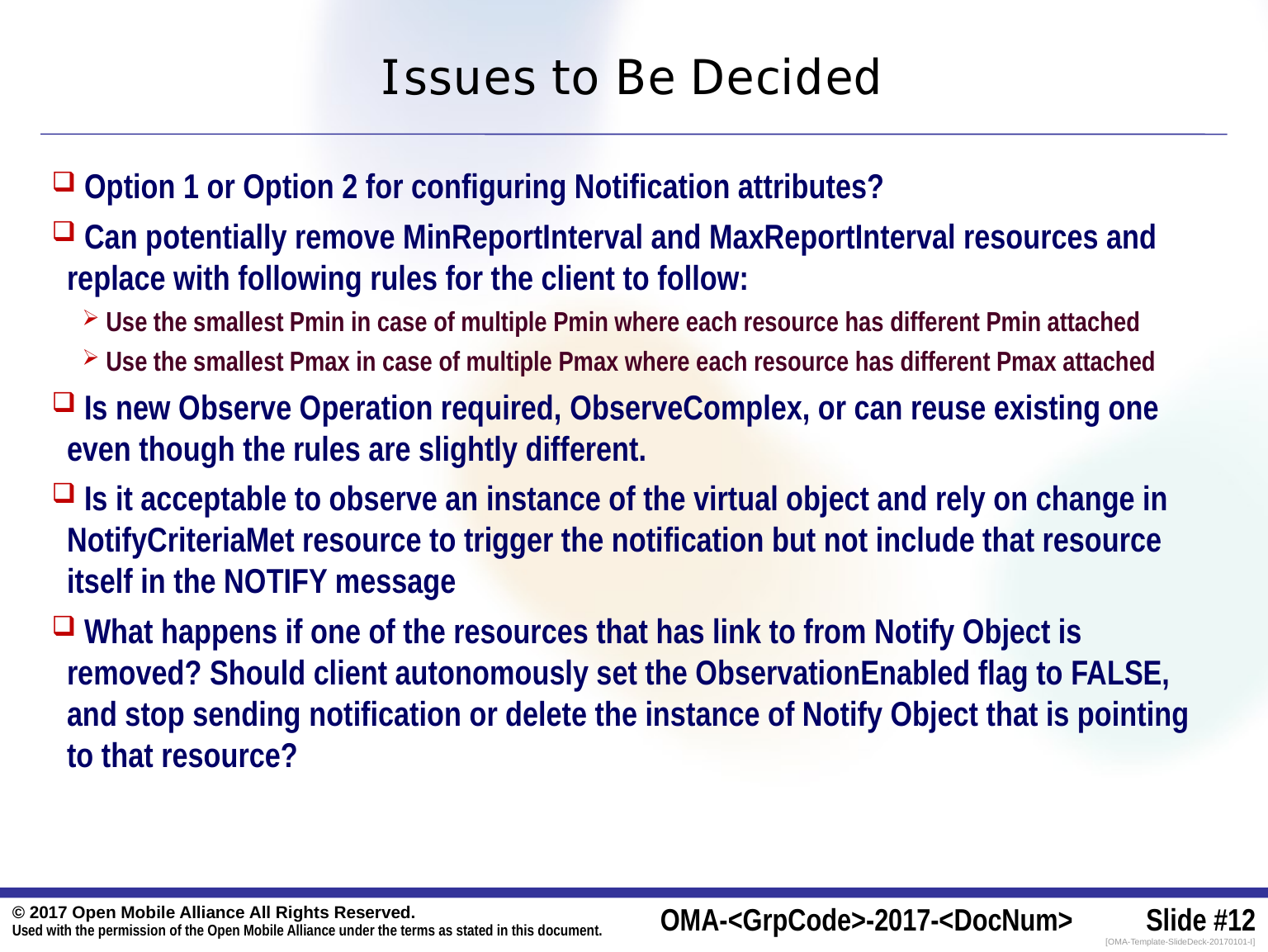

# Issues to Be Decided
 Option 1 or Option 2 for configuring Notification attributes?
 Can potentially remove MinReportInterval and MaxReportInterval resources and replace with following rules for the client to follow:
 Use the smallest Pmin in case of multiple Pmin where each resource has different Pmin attached
 Use the smallest Pmax in case of multiple Pmax where each resource has different Pmax attached
 Is new Observe Operation required, ObserveComplex, or can reuse existing one even though the rules are slightly different.
 Is it acceptable to observe an instance of the virtual object and rely on change in NotifyCriteriaMet resource to trigger the notification but not include that resource itself in the NOTIFY message
 What happens if one of the resources that has link to from Notify Object is removed? Should client autonomously set the ObservationEnabled flag to FALSE, and stop sending notification or delete the instance of Notify Object that is pointing to that resource?